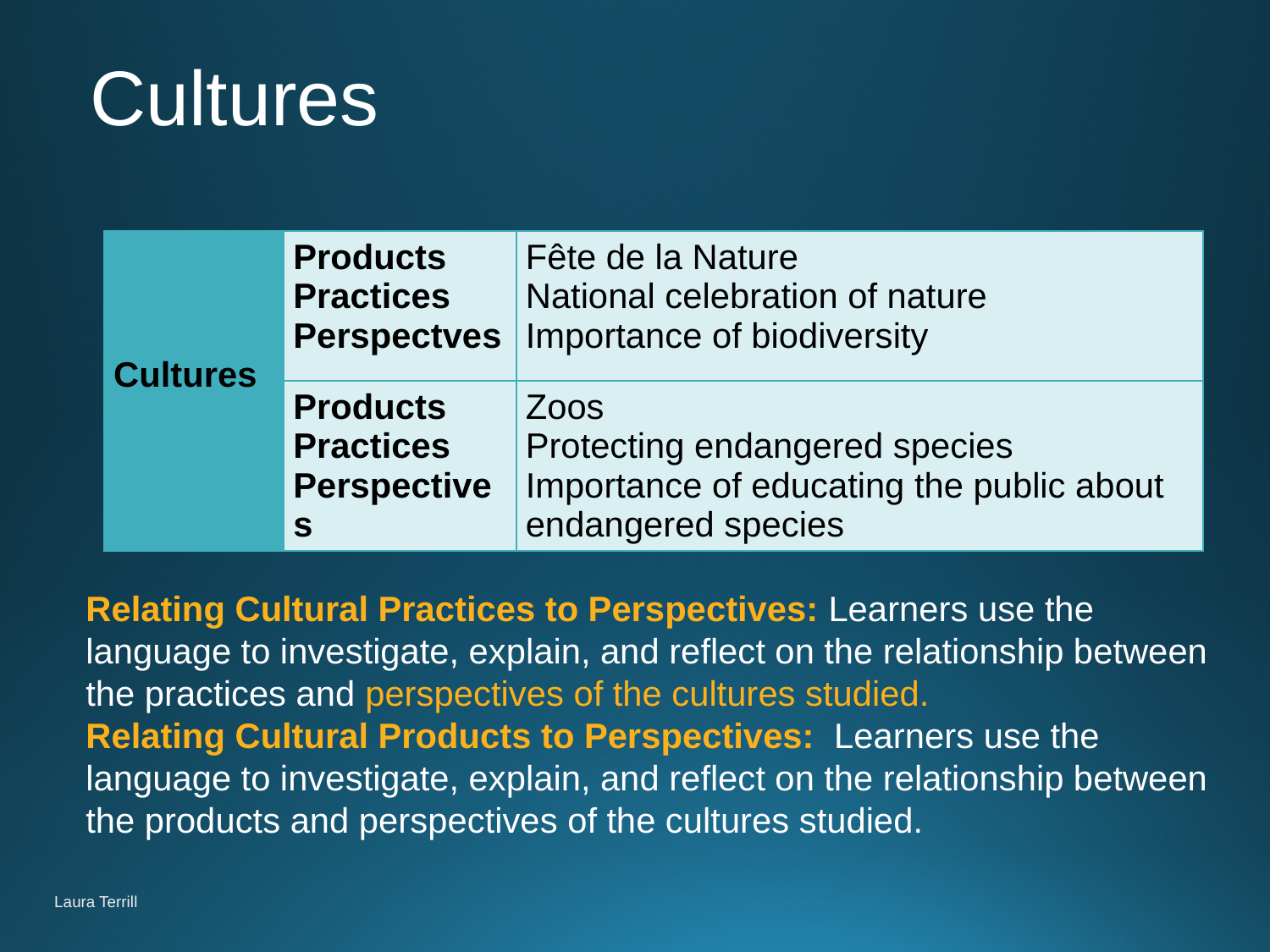

# Cultures
| Cultures | Products Practices Perspectves | Fête de la Nature National celebration of nature Importance of biodiversity |
| --- | --- | --- |
|  | Products Practices Perspectives | Zoos Protecting endangered species Importance of educating the public about endangered species |
Relating Cultural Practices to Perspectives: Learners use the language to investigate, explain, and reflect on the relationship between the practices and perspectives of the cultures studied.
Relating Cultural Products to Perspectives:  Learners use the language to investigate, explain, and reflect on the relationship between the products and perspectives of the cultures studied.

Laura Terrill